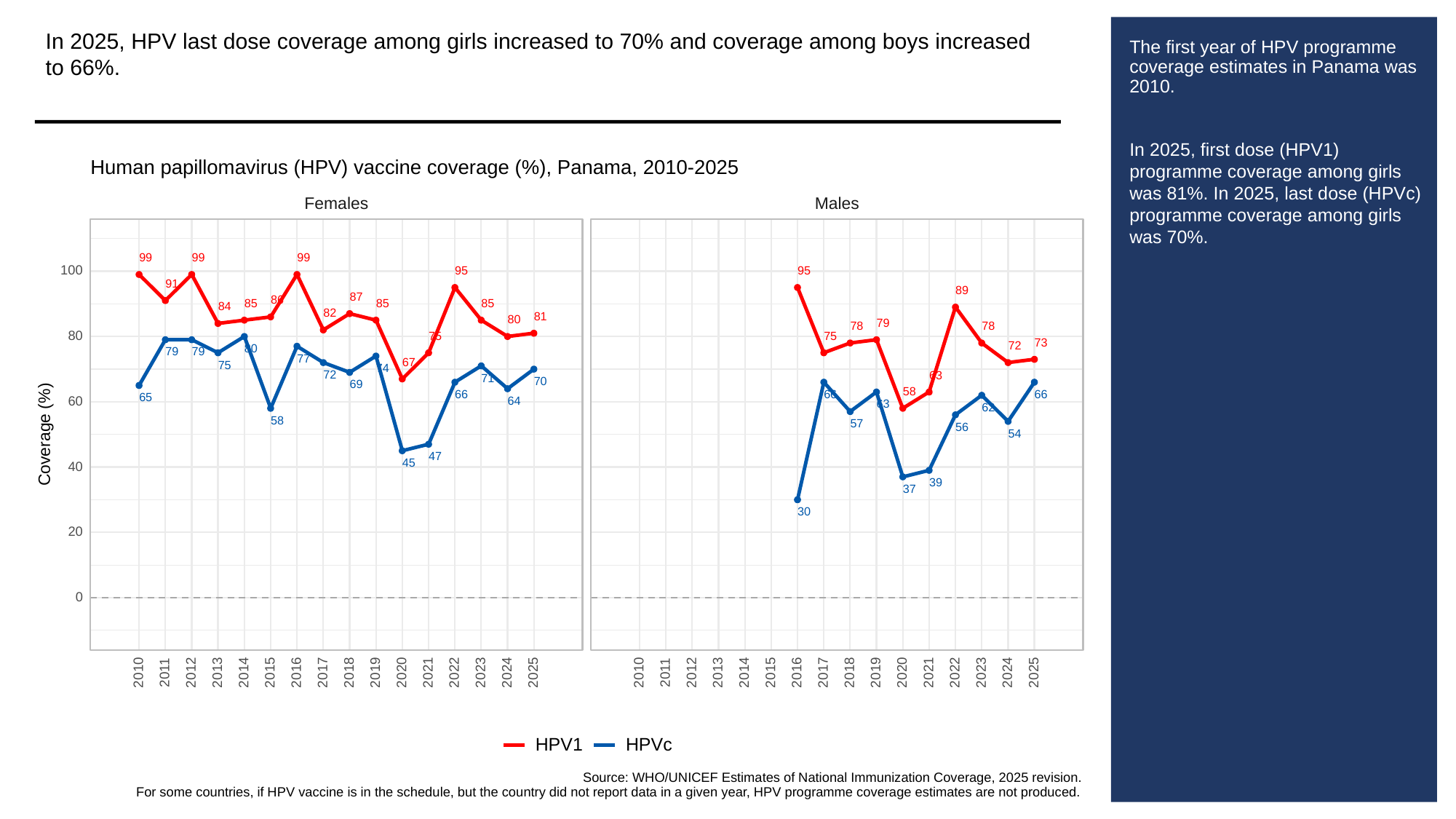

In 2025, HPV last dose coverage among girls increased to 70% and coverage among boys increased to 66%.
# The first year of HPV programme coverage estimates in Panama was 2010.

In 2025, first dose (HPV1) programme coverage among girls was 81%. In 2025, last dose (HPVc) programme coverage among girls was 70%.

Human papillomavirus (HPV) vaccine coverage (%), Panama, 2010-2025
Females
Males

99
99
99
100
95
95

91

89

87
86

85
85
85
84

82

81

80

79

78
78

80
75
75

73

72

80
79
79

77

67

75

74

72
63
71

70

69

58

66
66
66

65
60
64
63

62

58

57
56
Coverage (%)
54

47
45
40

39
37

30
20

0

2013
2023
2013
2023
2010
2011
2012
2014
2015
2016
2017
2018
2019
2020
2021
2022
2024
2025
2010
2011
2012
2014
2015
2016
2017
2018
2019
2020
2021
2022
2024
2025
HPVc
HPV1

Source: WHO/UNICEF Estimates of National Immunization Coverage, 2025 revision.
For some countries, if HPV vaccine is in the schedule, but the country did not report data in a given year, HPV programme coverage estimates are not produced.